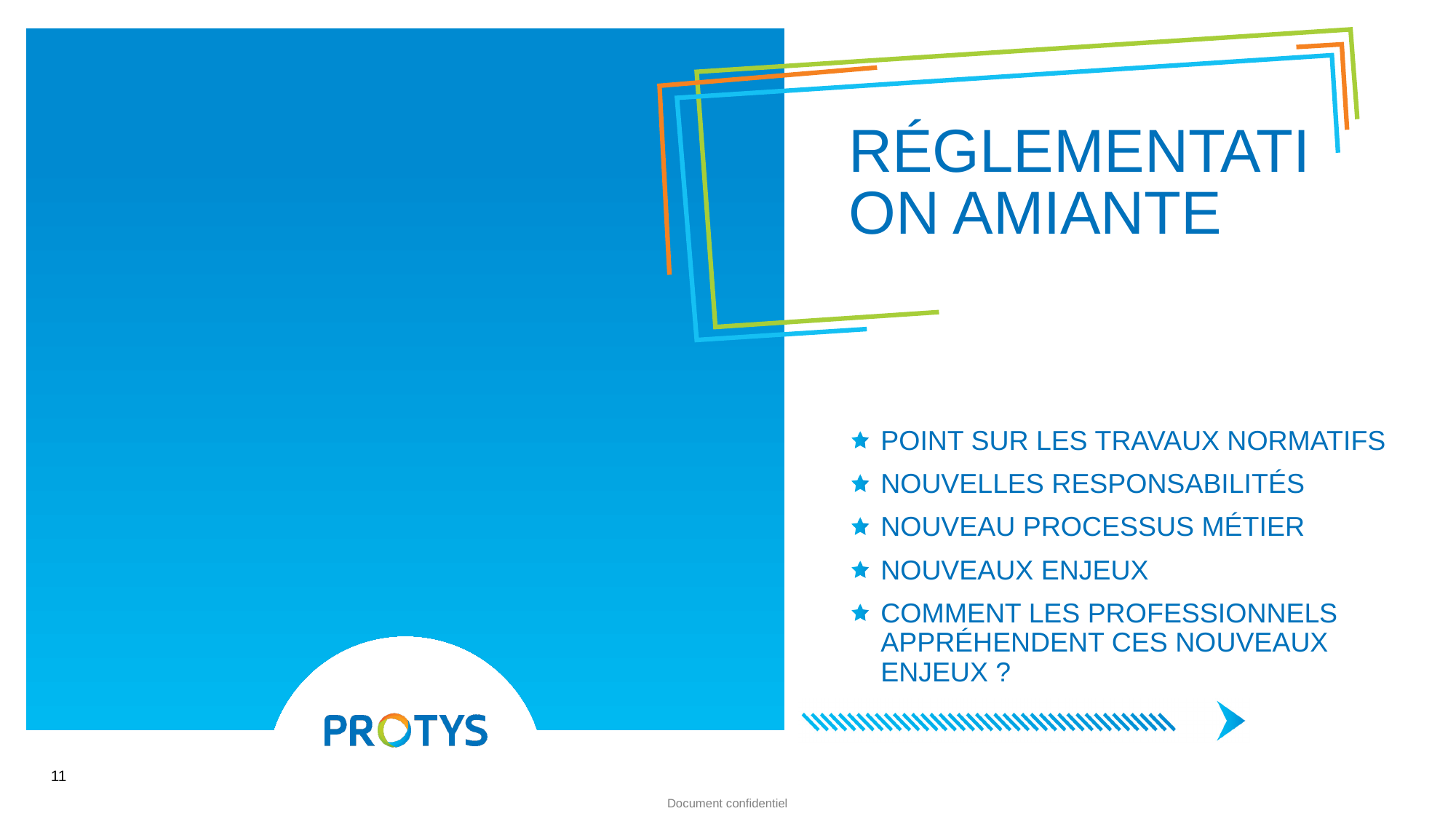

# Réglementation amiante
Point sur les travaux normatifs
nouvelles responsabilités
Nouveau processus métier
nouveaux enjeux
Comment les professionnels appréhendent ces nouveaux enjeux ?
11